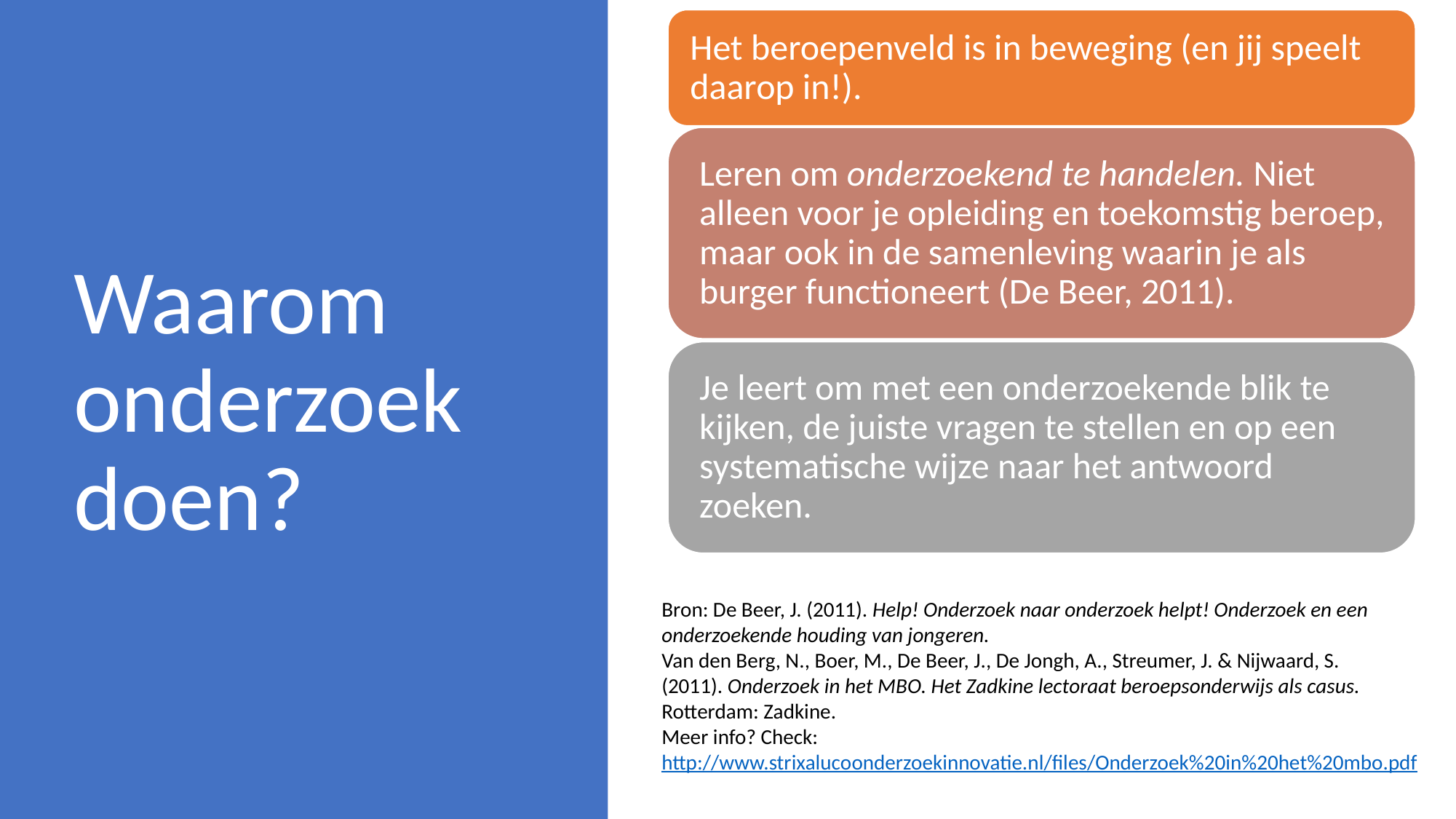

Het beroepenveld is in beweging (en jij speelt daarop in!).
Leren om onderzoekend te handelen. Niet alleen voor je opleiding en toekomstig beroep, maar ook in de samenleving waarin je als burger functioneert (De Beer, 2011).
Je leert om met een onderzoekende blik te kijken, de juiste vragen te stellen en op een systematische wijze naar het antwoord zoeken.
# Waarom onderzoek doen?
Bron: De Beer, J. (2011). Help! Onderzoek naar onderzoek helpt! Onderzoek en een onderzoekende houding van jongeren.
Van den Berg, N., Boer, M., De Beer, J., De Jongh, A., Streumer, J. & Nijwaard, S. (2011). Onderzoek in het MBO. Het Zadkine lectoraat beroepsonderwijs als casus. Rotterdam: Zadkine.
Meer info? Check: http://www.strixalucoonderzoekinnovatie.nl/files/Onderzoek%20in%20het%20mbo.pdf